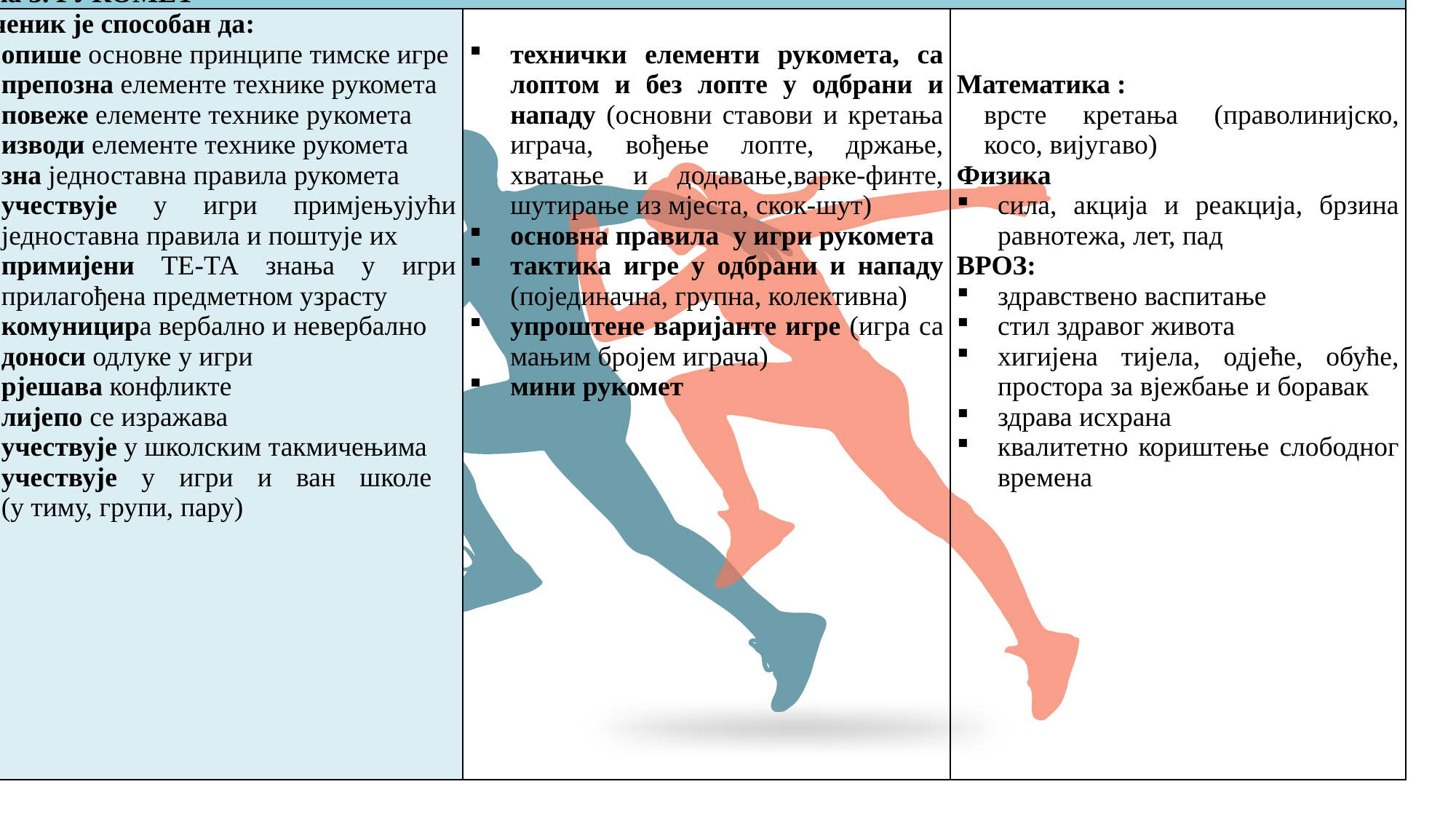

| Тема 3. РУКОМЕТ |  |  |
| --- | --- | --- |
| Ученик је способан да: опише основне принципе тимске игре препозна елементе технике рукомета повеже елементе технике рукомета изводи елементе технике рукомета зна једноставна правила рукомета учествује у игри примјењујући једноставна правила и поштује их примијени ТЕ-ТА знања у игри прилагођена предметном узрасту комуницира вербално и невербално доноси одлуке у игри рјешава конфликте лијепо се изражава учествује у школским такмичењима учествује у игри и ван школе (у тиму, групи, пару) | технички елементи рукомета, са лоптом и без лопте у одбрани и нападу (основни ставови и кретања играча, вођење лопте, држање, хватање и додавање,варке-финте, шутирање из мјеста, скок-шут) основна правила у игри рукомета тактика игре у одбрани и нападу (појединачна, групна, колективна) упроштене варијанте игре (игра са мањим бројем играча) мини рукомет | Математика : врсте кретања (праволинијско, косо, вијугаво) Физика сила, акција и реакција, брзина равнотежа, лет, пад ВРОЗ: здравствено васпитање стил здравог живота хигијена тијела, одјеће, обуће, простора за вјежбање и боравак здрава исхрана квалитетно кориштење слободног времена |